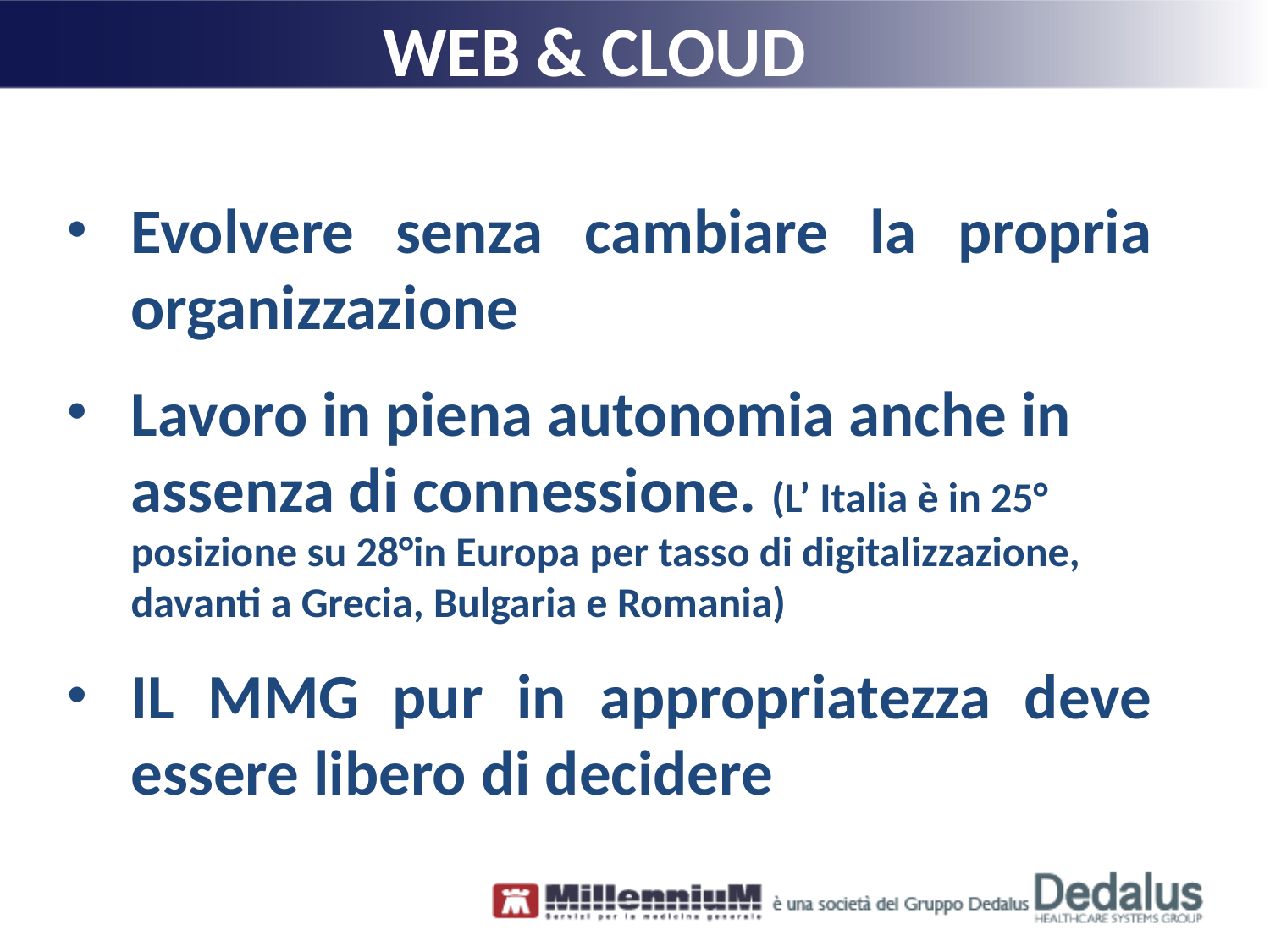

WEB & CLOUD

Evolvere senza cambiare la propria organizzazione

Lavoro in piena autonomia anche in assenza di connessione. (L’ Italia è in 25° posizione su 28°in Europa per tasso di digitalizzazione, davanti a Grecia, Bulgaria e Romania)

IL MMG pur in appropriatezza deve essere libero di decidere